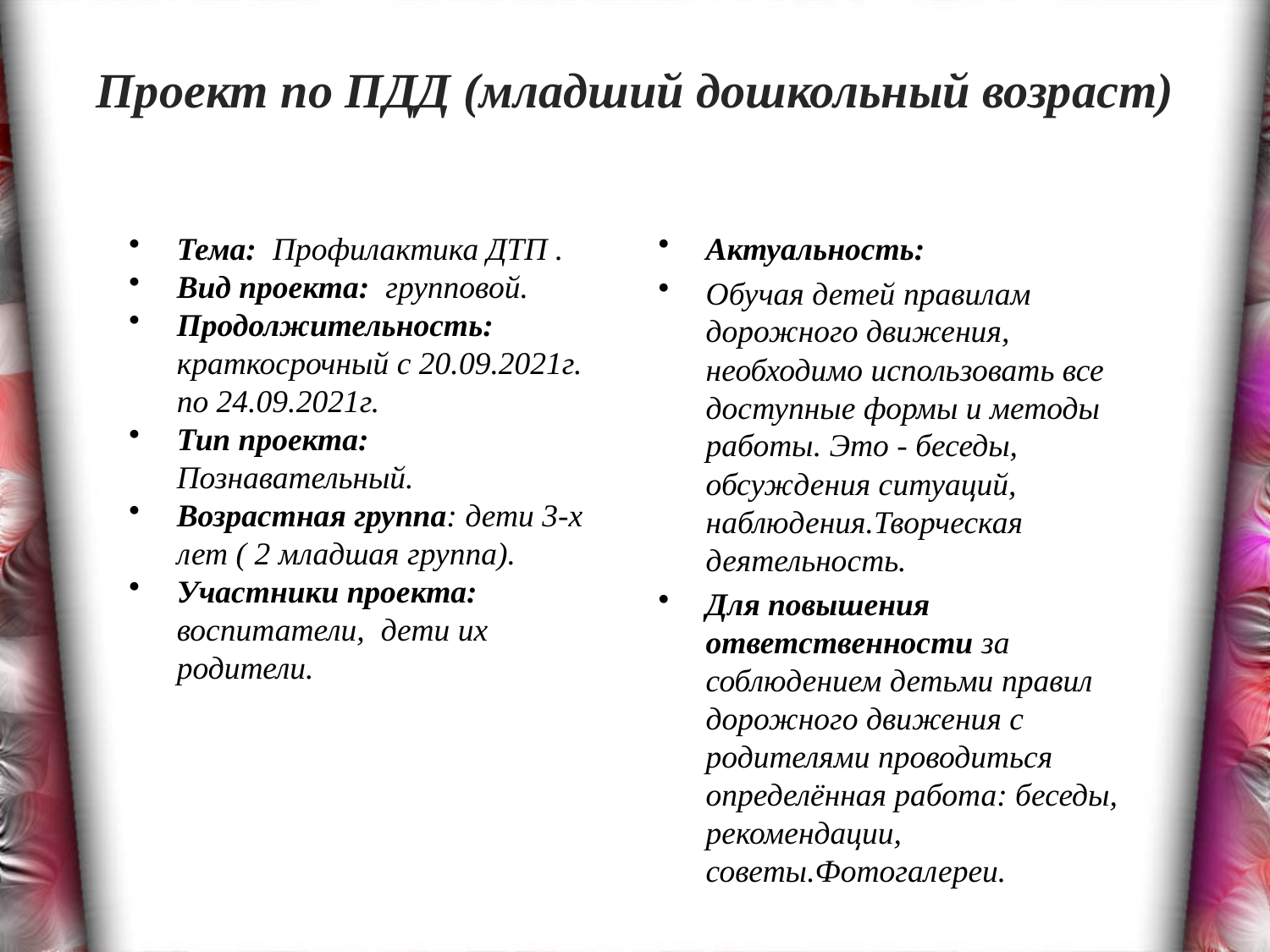

# Проект по ПДД (младший дошкольный возраст)
Тема:  Профилактика ДТП .
Вид проекта:  групповой.
Продолжительность: краткосрочный с 20.09.2021г. по 24.09.2021г.
Тип проекта:  Познавательный.
Возрастная группа: дети 3-х лет ( 2 младшая группа).
Участники проекта: воспитатели,  дети их родители.
Актуальность:
Обучая детей правилам дорожного движения, необходимо использовать все доступные формы и методы работы. Это - беседы, обсуждения ситуаций, наблюдения.Творческая деятельность.
Для повышения ответственности за соблюдением детьми правил дорожного движения с родителями проводиться определённая работа: беседы, рекомендации, советы.Фотогалереи.